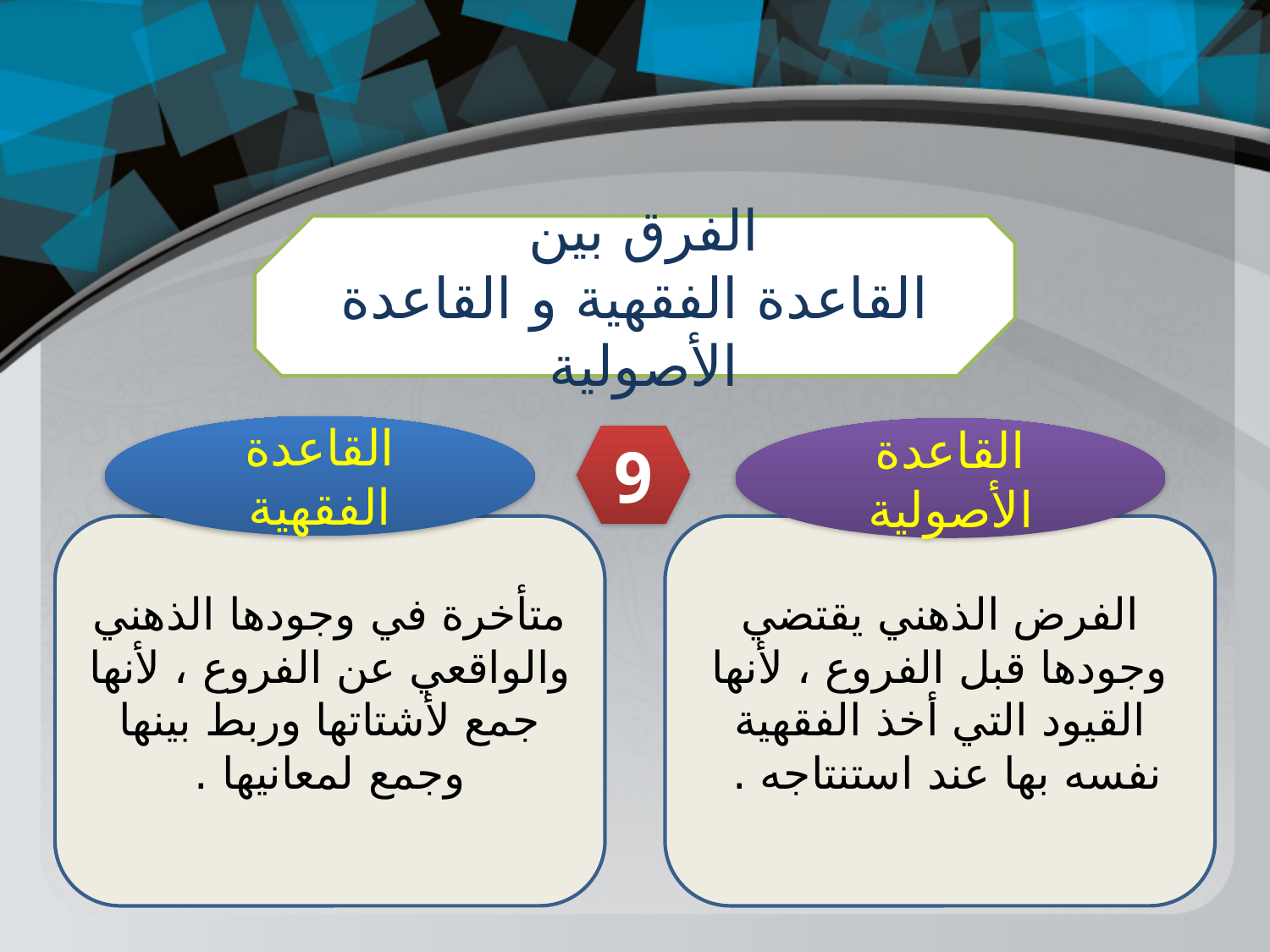

الفرق بين
القاعدة الفقهية و القاعدة الأصولية
القاعدة الفقهية
القاعدة الأصولية
9
متأخرة في وجودها الذهني والواقعي عن الفروع ، لأنها جمع لأشتاتها وربط بينها وجمع لمعانيها .

الفرض الذهني يقتضي وجودها قبل الفروع ، لأنها القيود التي أخذ الفقهية نفسه بها عند استنتاجه .